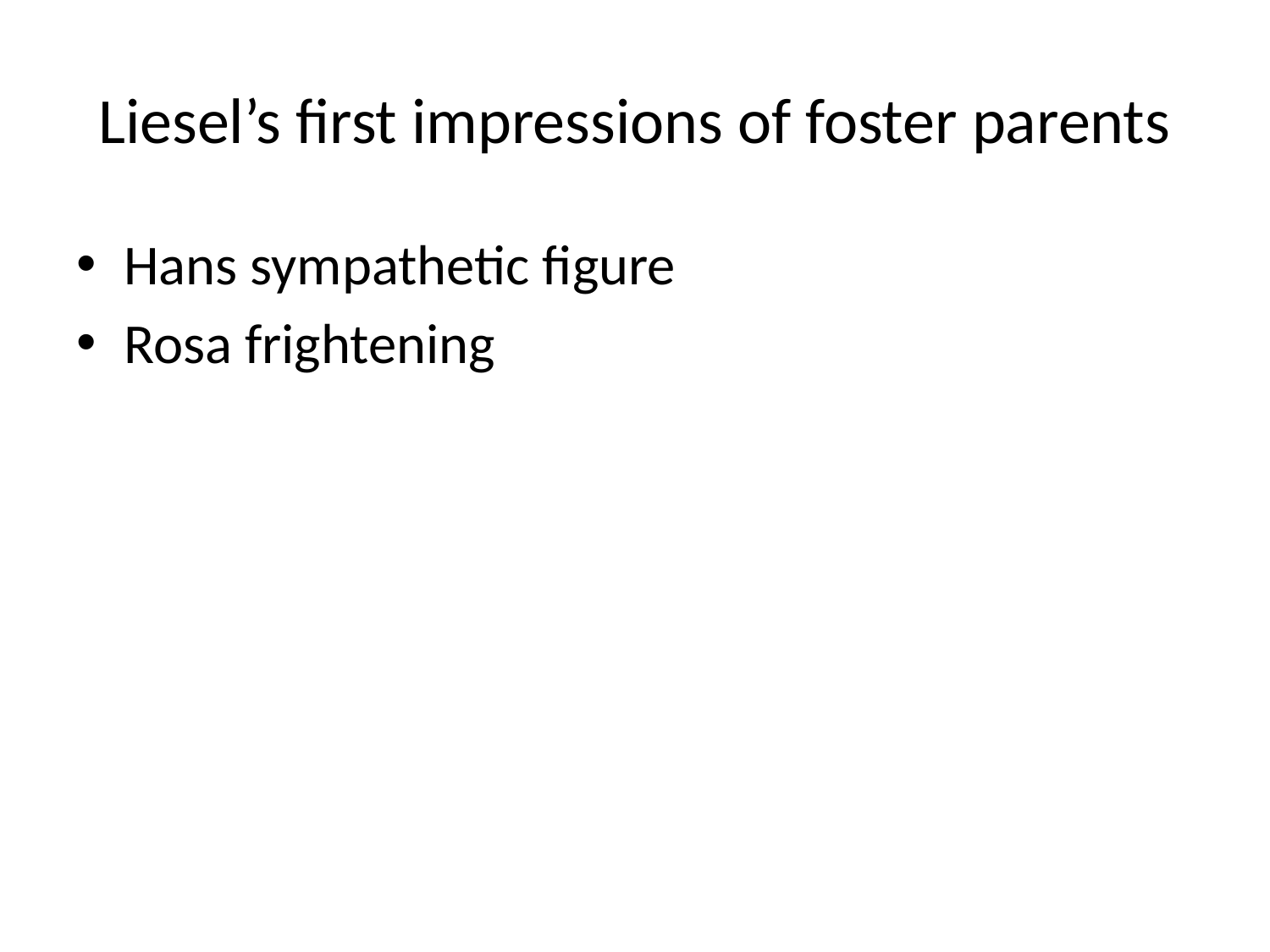

# Liesel’s first impressions of foster parents
Hans sympathetic figure
Rosa frightening